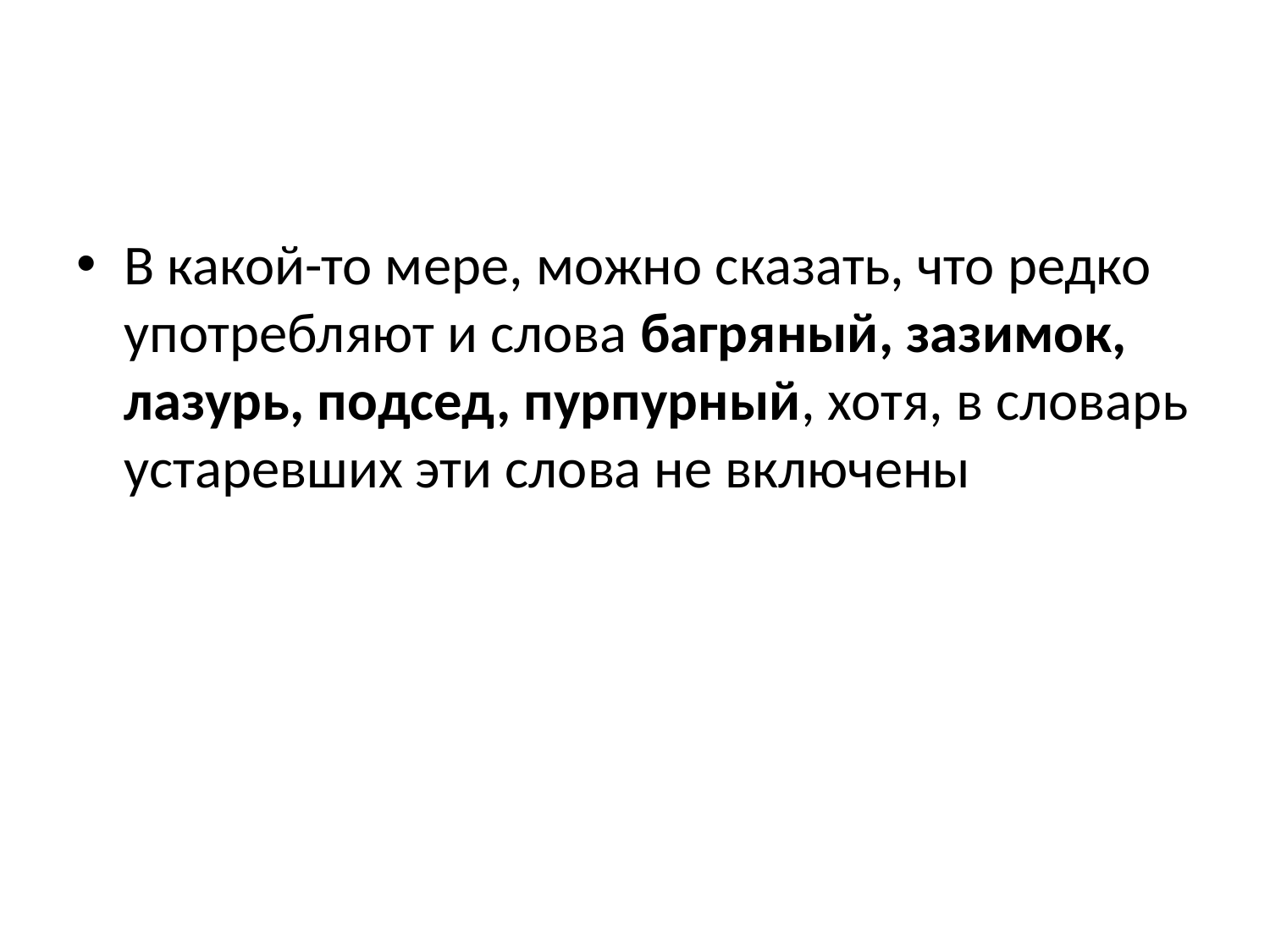

#
В какой-то мере, можно сказать, что редко употребляют и слова багряный, зазимок, лазурь, подсед, пурпурный, хотя, в словарь устаревших эти слова не включены